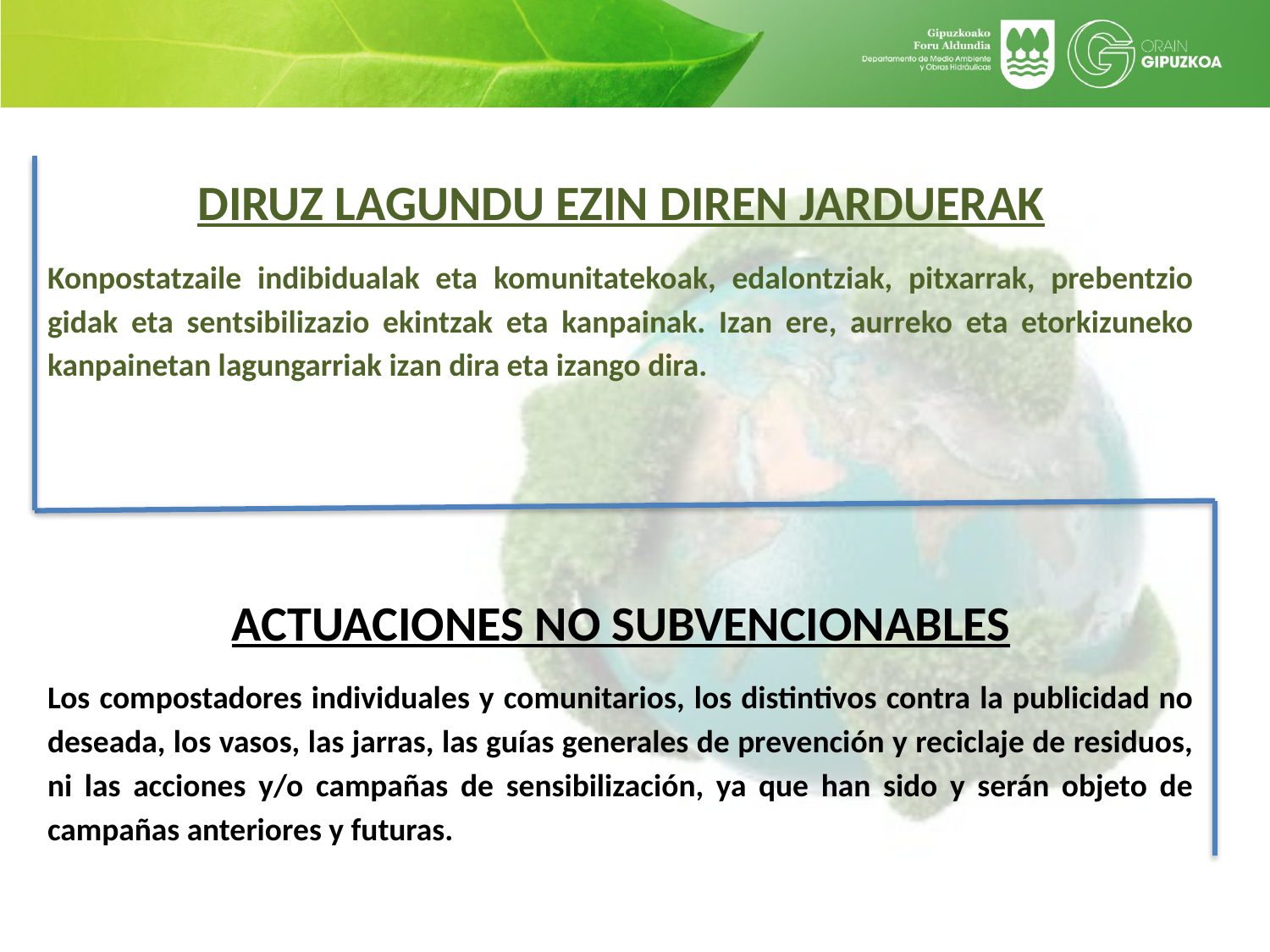

DIRUZ LAGUNDU EZIN DIREN JARDUERAK
Konpostatzaile indibidualak eta komunitatekoak, edalontziak, pitxarrak, prebentzio gidak eta sentsibilizazio ekintzak eta kanpainak. Izan ere, aurreko eta etorkizuneko kanpainetan lagungarriak izan dira eta izango dira.

ACTUACIONES NO SUBVENCIONABLES
Los compostadores individuales y comunitarios, los distintivos contra la publicidad no deseada, los vasos, las jarras, las guías generales de prevención y reciclaje de residuos, ni las acciones y/o campañas de sensibilización, ya que han sido y serán objeto de campañas anteriores y futuras.